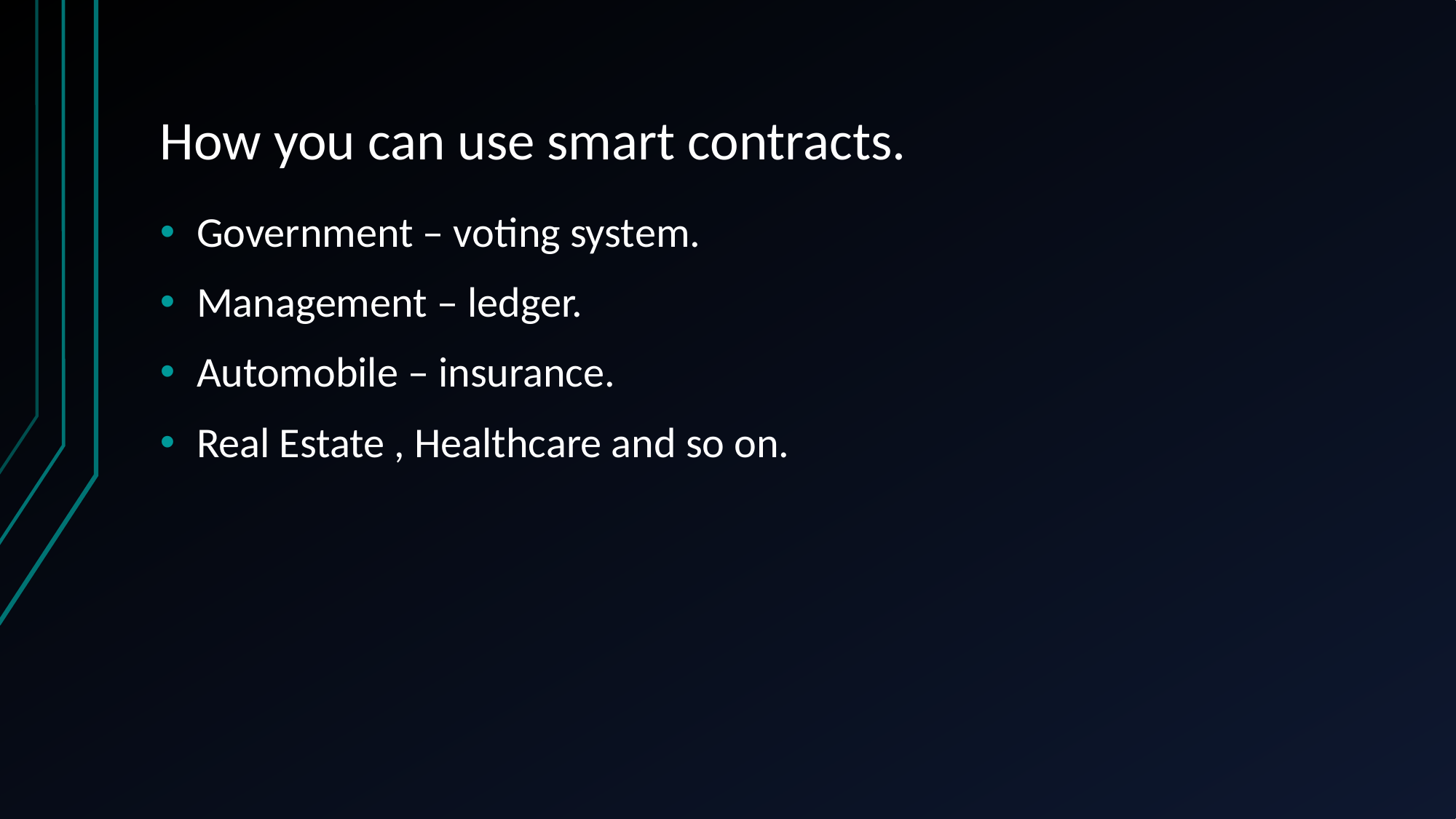

# How you can use smart contracts.
Government – voting system.
Management – ledger.
Automobile – insurance.
Real Estate , Healthcare and so on.